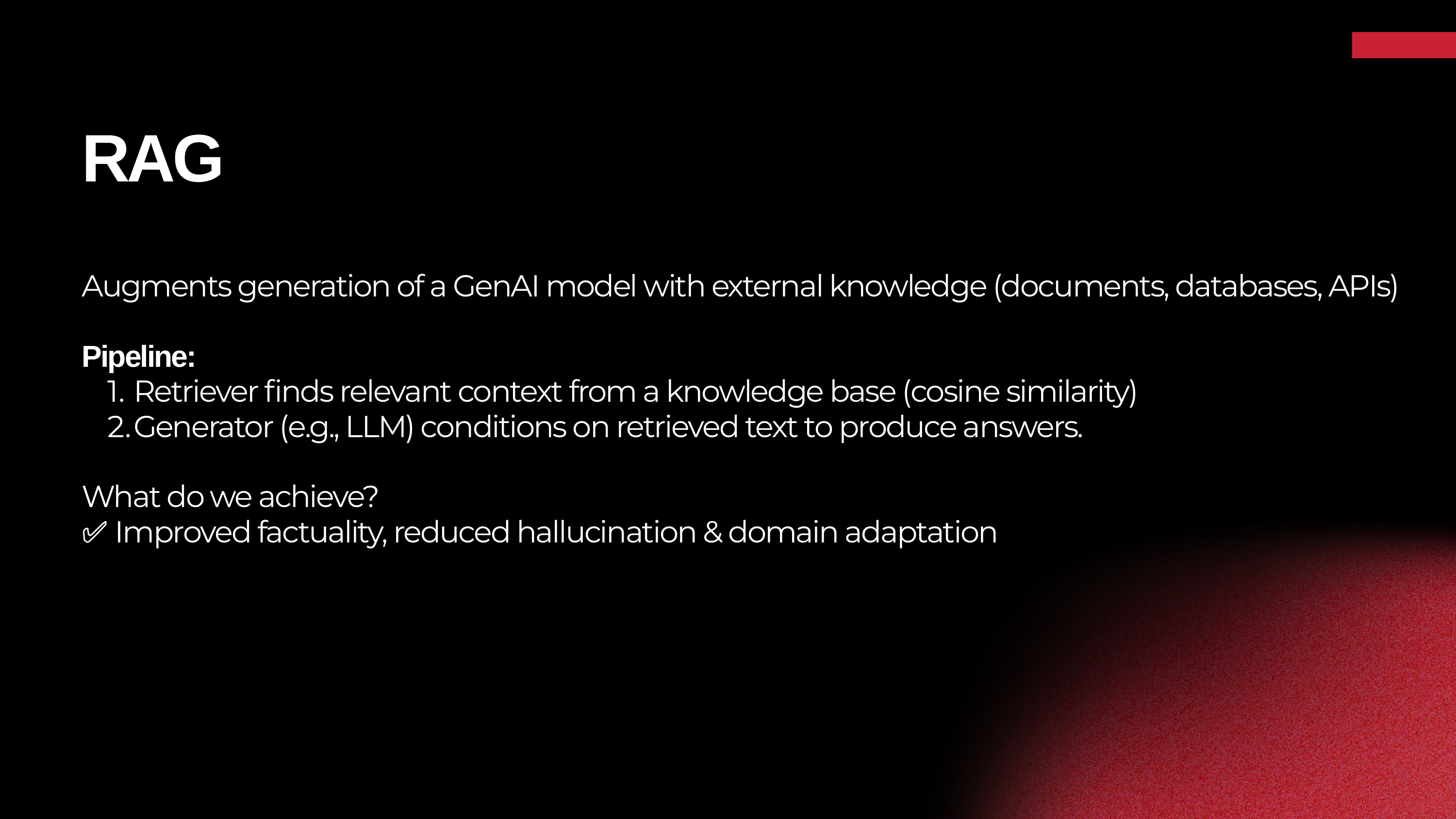

RAG

Augments generation of a GenAI model with external knowledge (documents, databases, APIs)

Pipeline:
Retriever finds relevant context from a knowledge base (cosine similarity)
Generator (e.g., LLM) conditions on retrieved text to produce answers.

What do we achieve?
✅ Improved factuality, reduced hallucination & domain adaptation